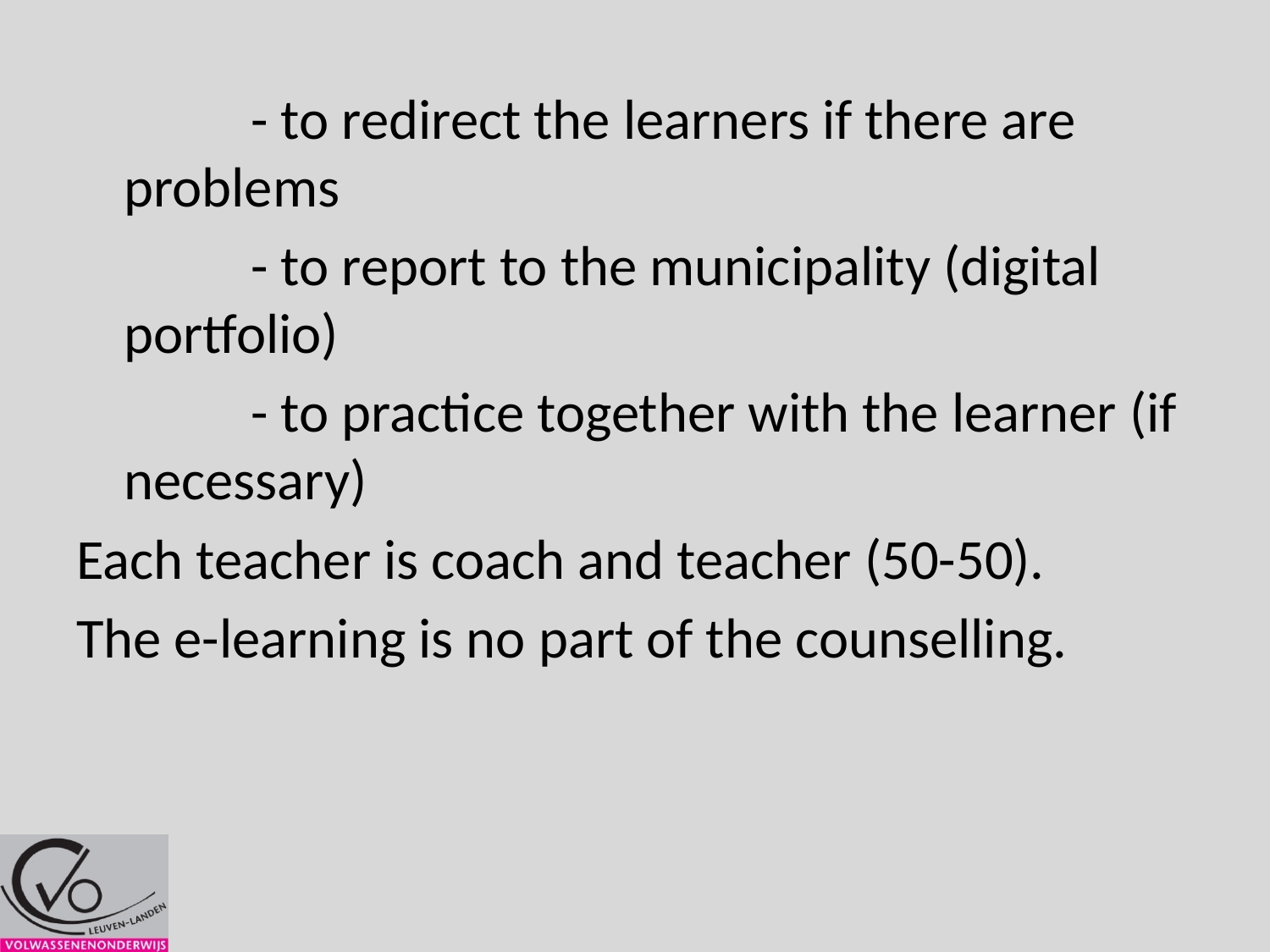

- to redirect the learners if there are problems
		- to report to the municipality (digital portfolio)
		- to practice together with the learner (if necessary)
Each teacher is coach and teacher (50-50).
The e-learning is no part of the counselling.